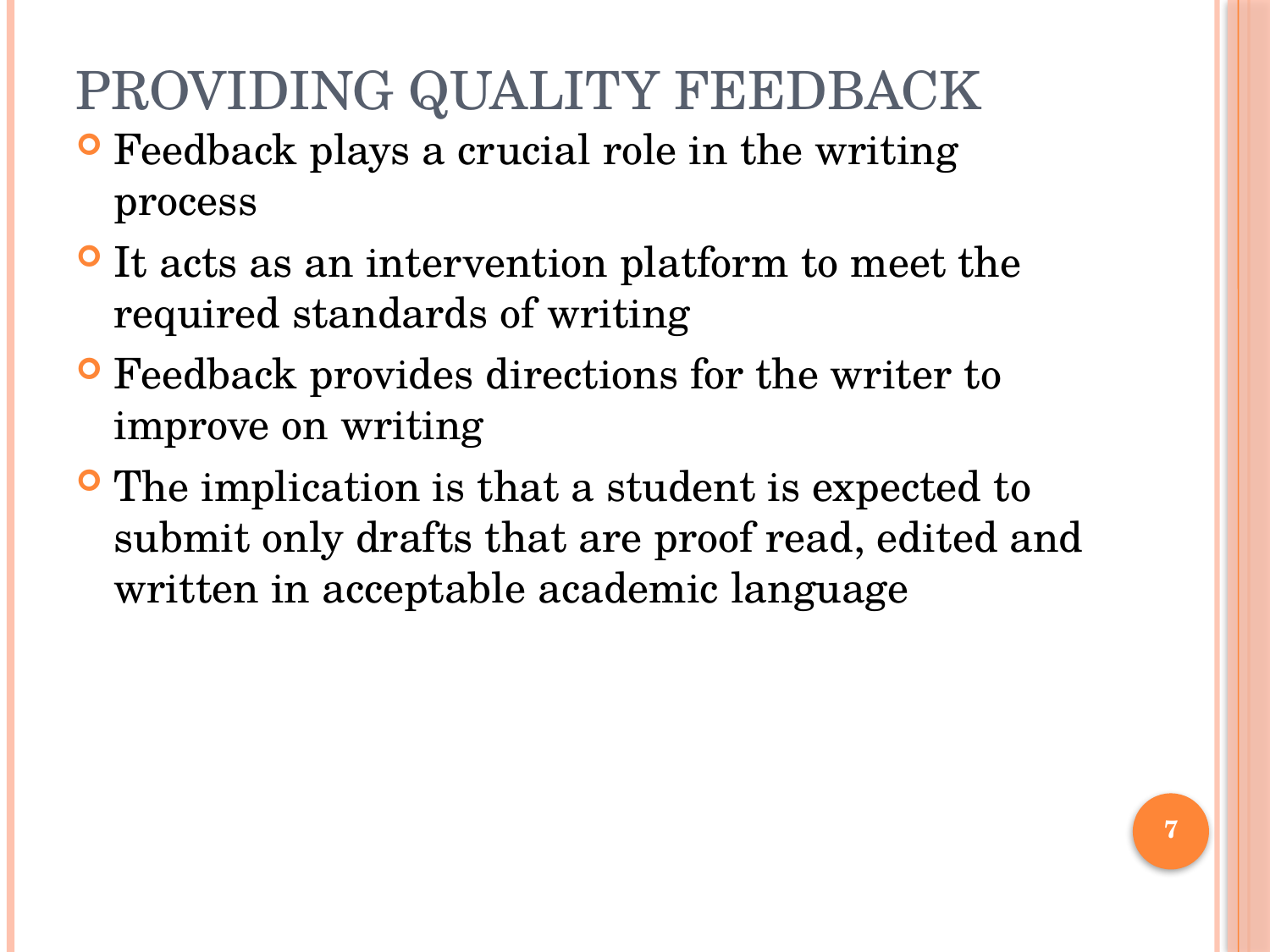

# PROVIDING QUALITY FEEDBACK
Feedback plays a crucial role in the writing process
It acts as an intervention platform to meet the required standards of writing
Feedback provides directions for the writer to improve on writing
The implication is that a student is expected to submit only drafts that are proof read, edited and written in acceptable academic language

7